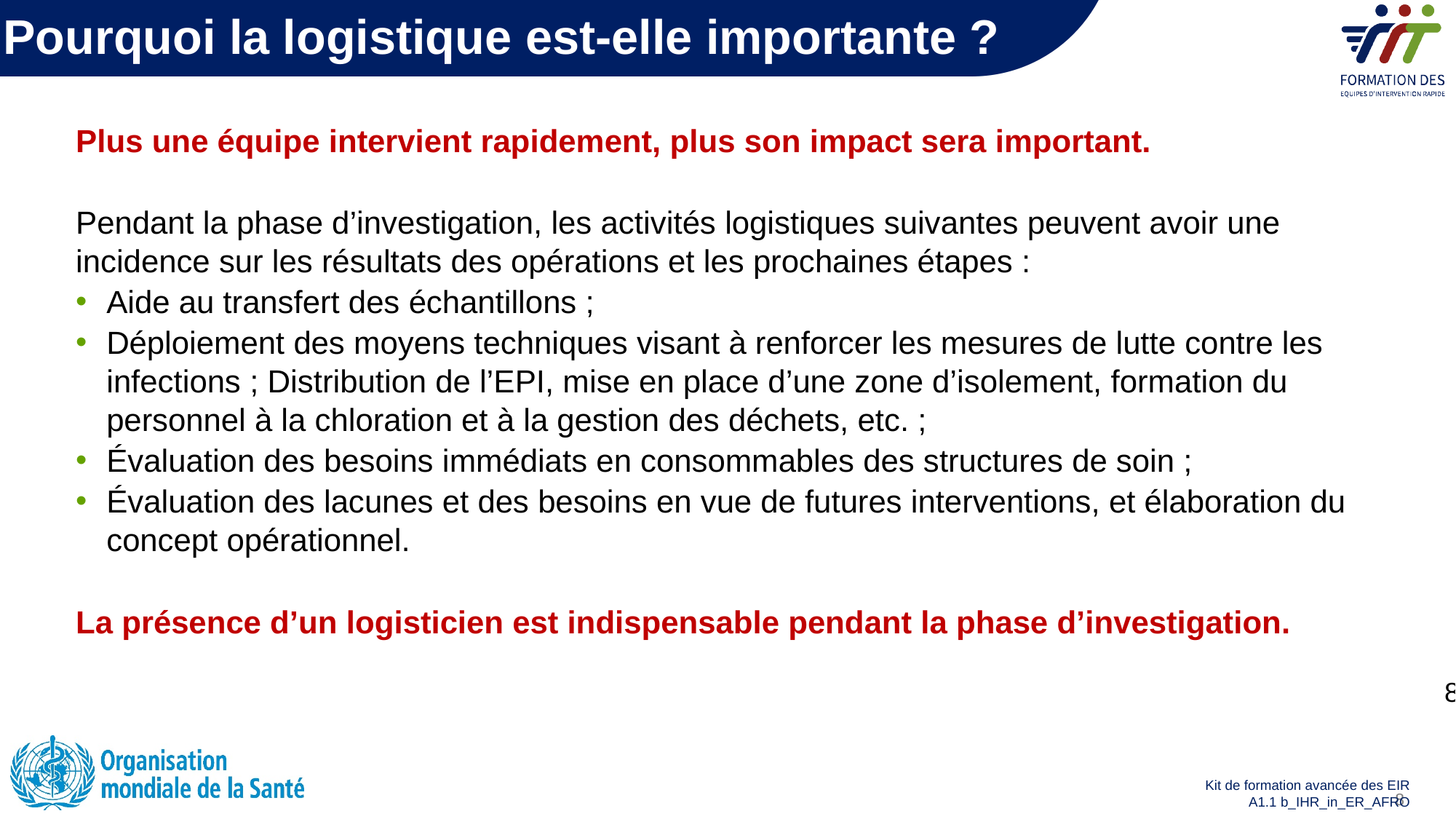

Pourquoi la logistique est-elle importante ?

Plus une équipe intervient rapidement, plus son impact sera important.

Pendant la phase d’investigation, les activités logistiques suivantes peuvent avoir une incidence sur les résultats des opérations et les prochaines étapes :
Aide au transfert des échantillons ;
Déploiement des moyens techniques visant à renforcer les mesures de lutte contre les infections ; Distribution de l’EPI, mise en place d’une zone d’isolement, formation du personnel à la chloration et à la gestion des déchets, etc. ;
Évaluation des besoins immédiats en consommables des structures de soin ;
Évaluation des lacunes et des besoins en vue de futures interventions, et élaboration du concept opérationnel.

La présence d’un logisticien est indispensable pendant la phase d’investigation.

8